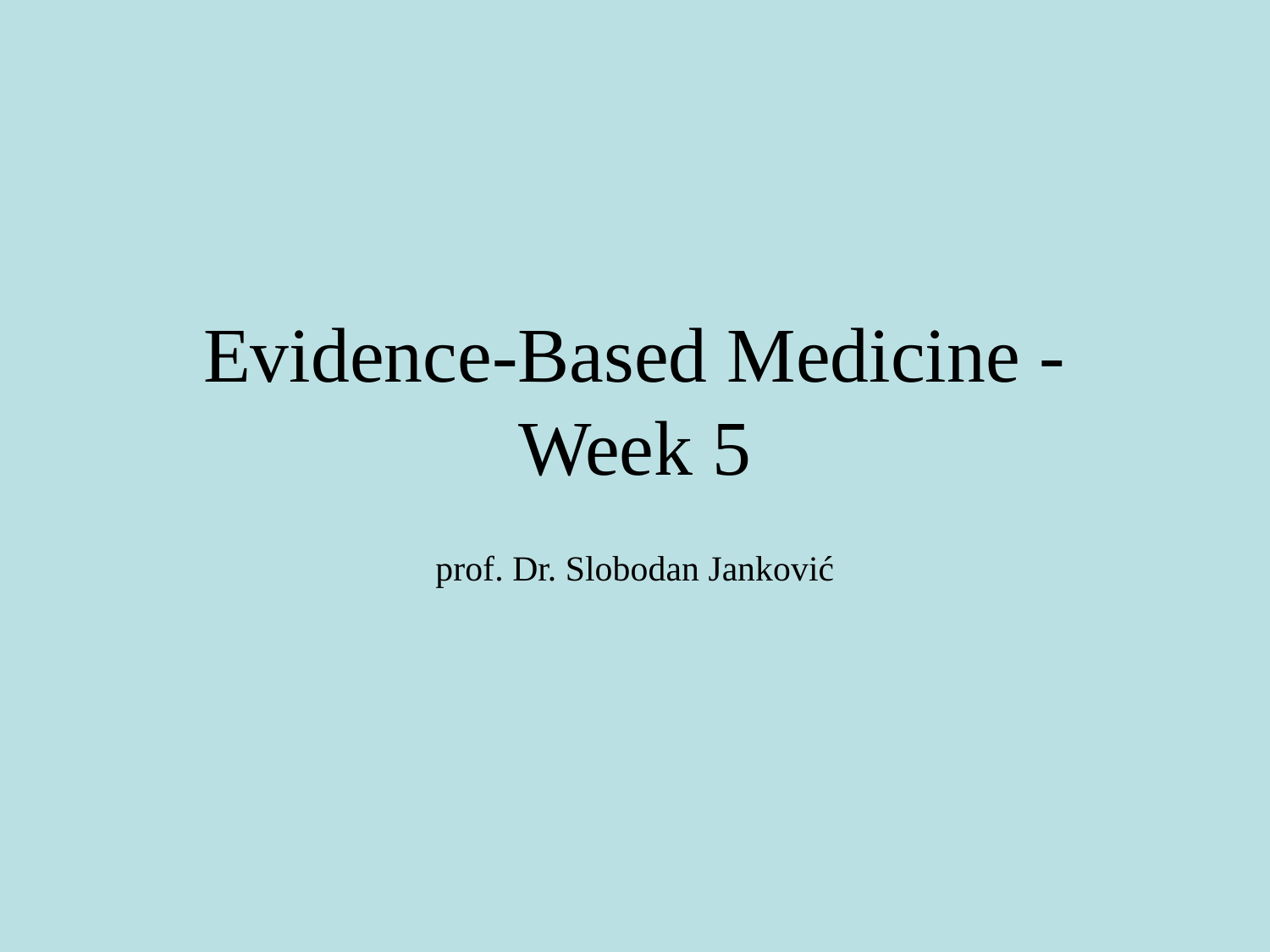

# Evidence-Based Medicine - Week 5
prof. Dr. Slobodan Janković